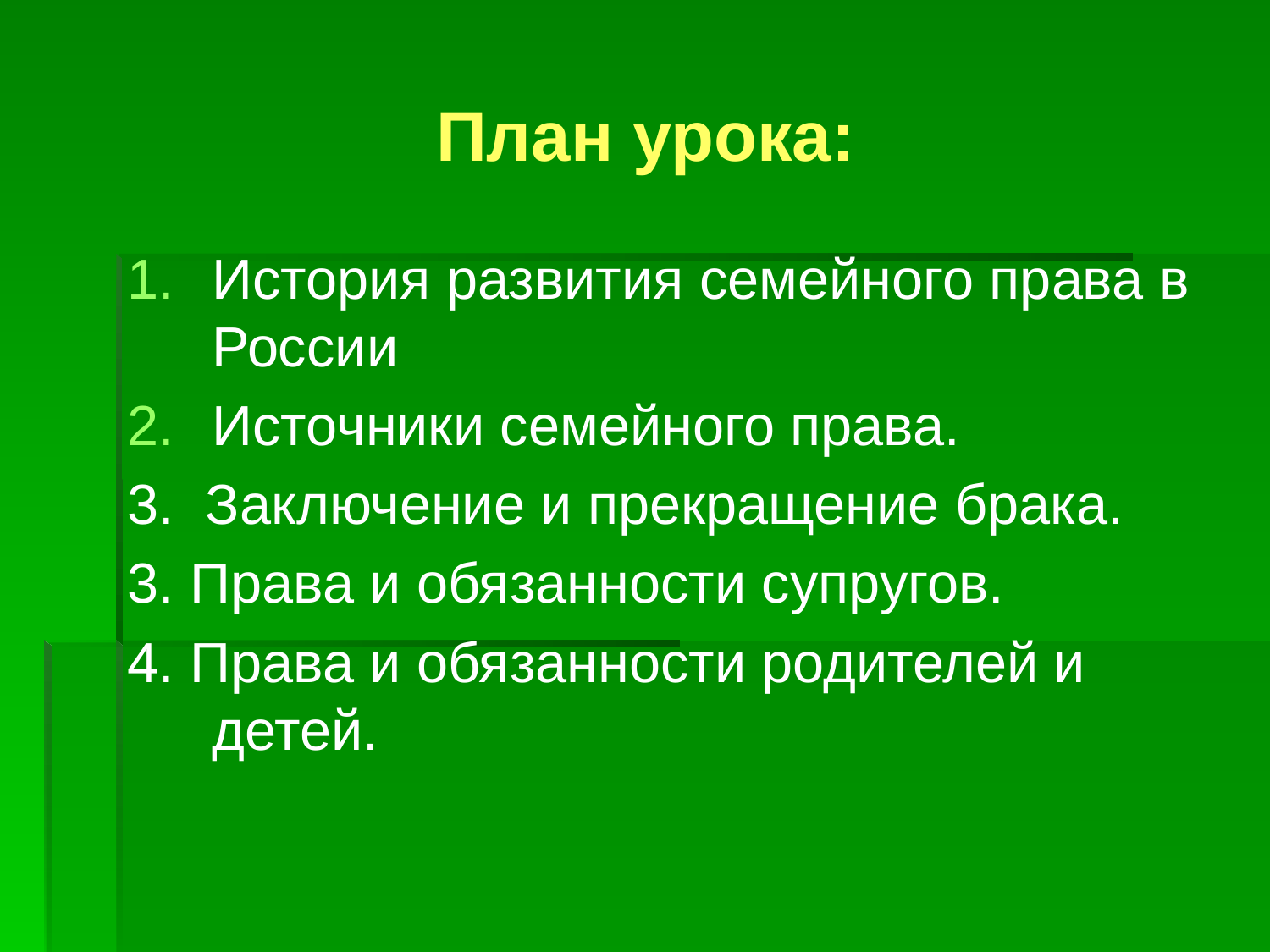

# План урока:
История развития семейного права в России
Источники семейного права.
3.  Заключение и прекращение брака.
3. Права и обязанности супругов.
4. Права и обязанности родителей и детей.